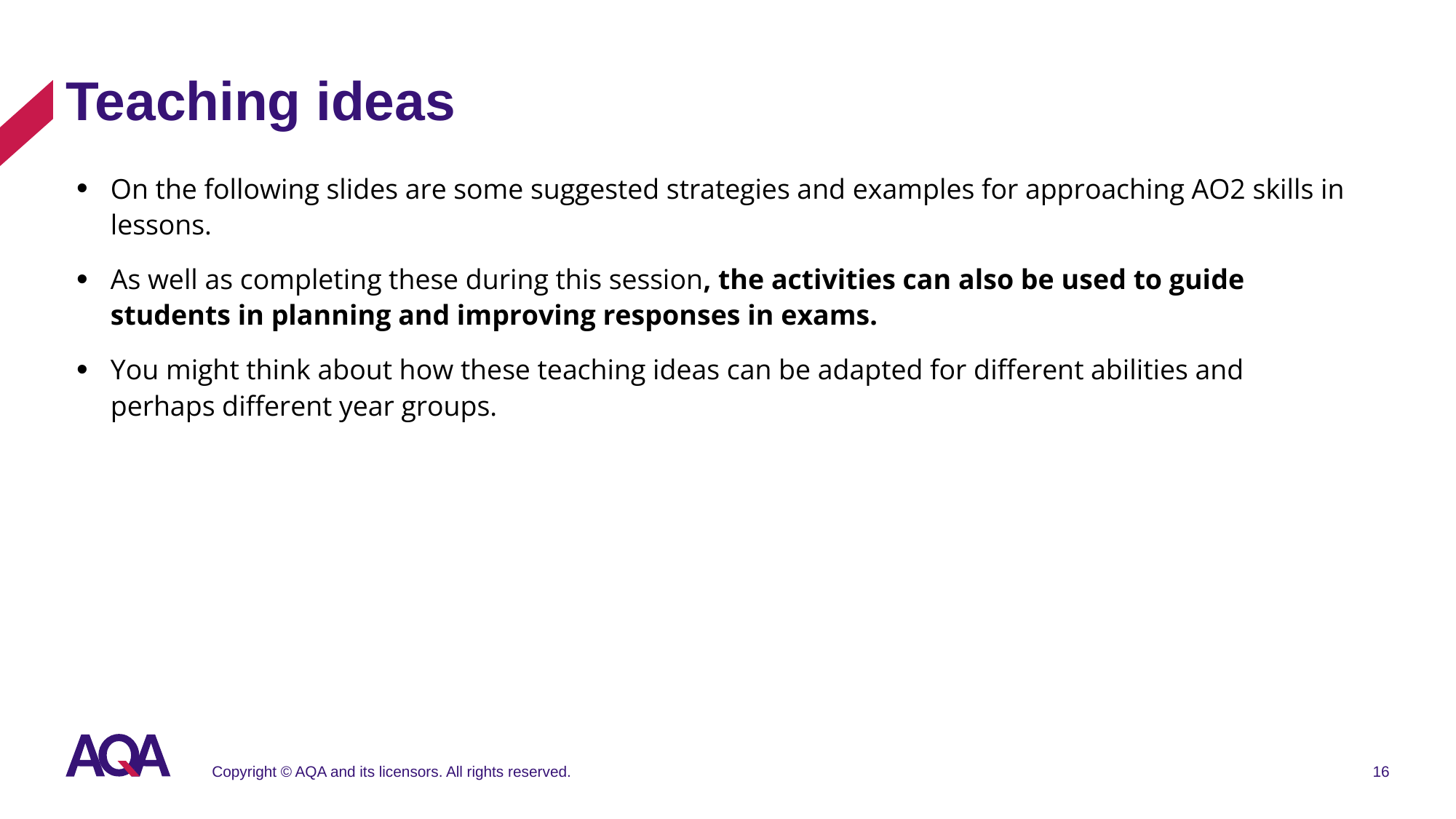

# Teaching ideas
On the following slides are some suggested strategies and examples for approaching AO2 skills in lessons.
As well as completing these during this session, the activities can also be used to guide students in planning and improving responses in exams.
You might think about how these teaching ideas can be adapted for different abilities and perhaps different year groups.

Copyright © AQA and its licensors. All rights reserved.
16